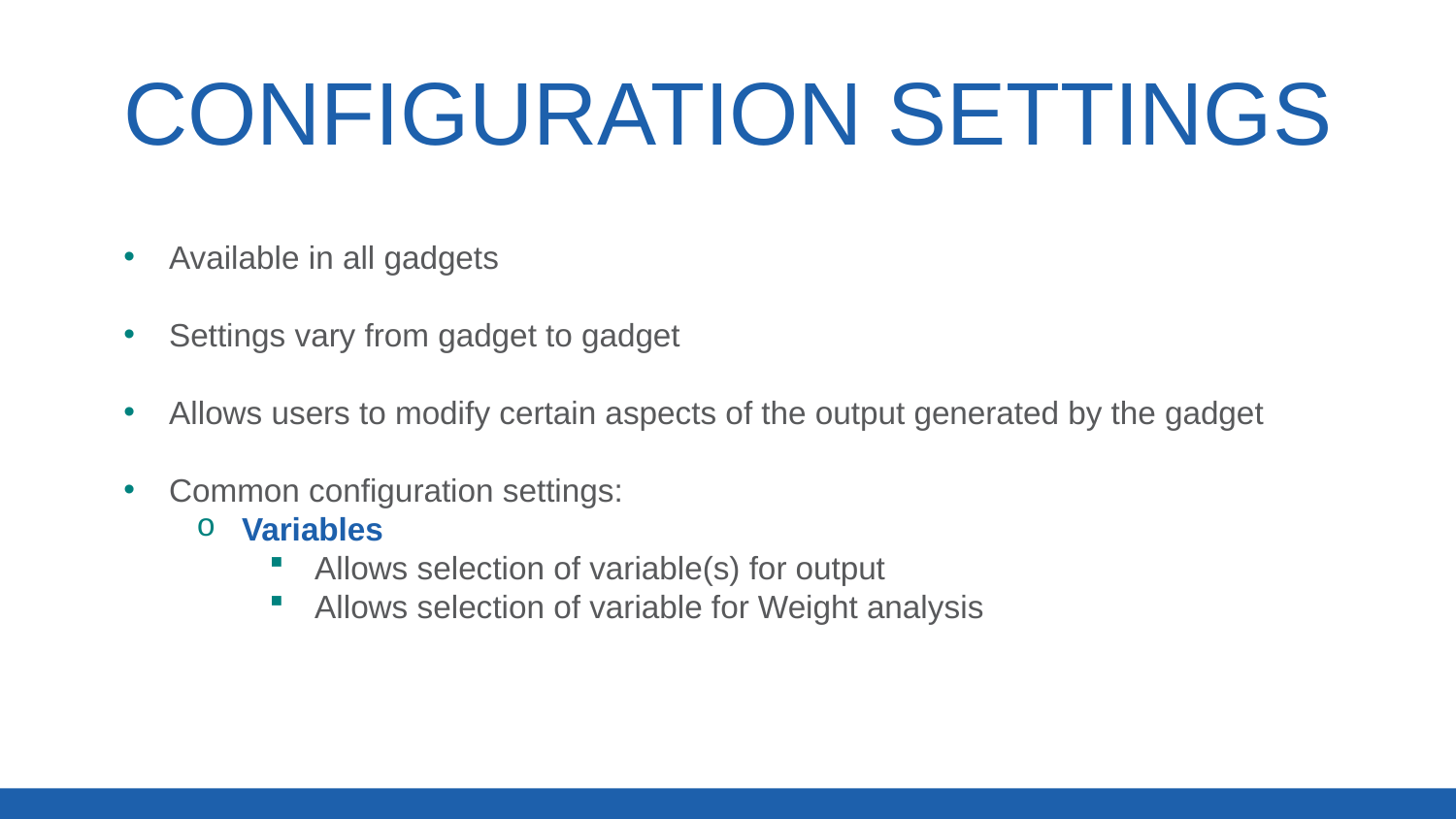

CONFIGURATION SETTINGS
Available in all gadgets

Settings vary from gadget to gadget

Allows users to modify certain aspects of the output generated by the gadget

Common configuration settings:
Variables
Allows selection of variable(s) for output
Allows selection of variable for Weight analysis